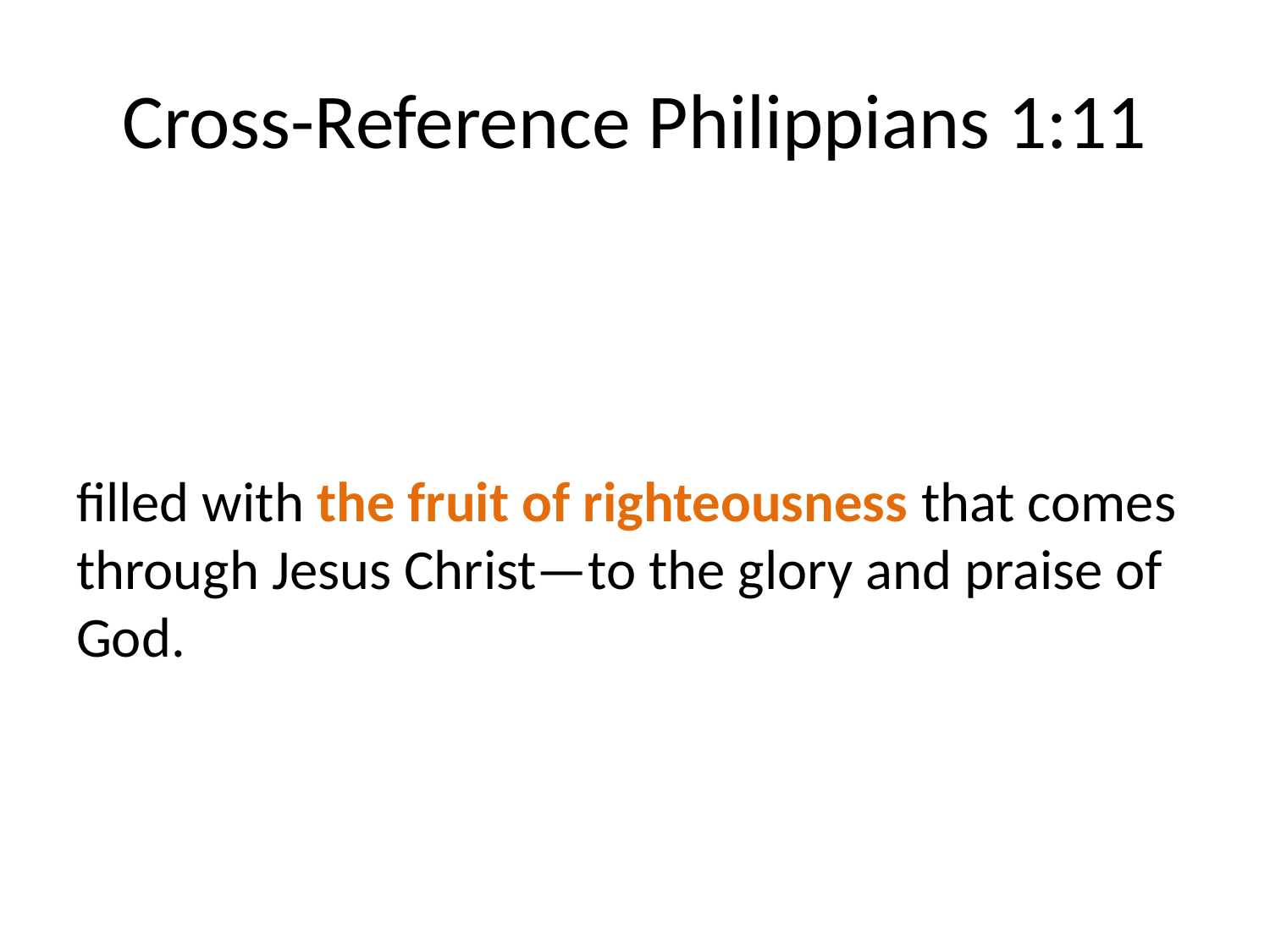

# Cross-Reference Philippians 1:11

filled with the fruit of righteousness that comes through Jesus Christ—to the glory and praise of God.